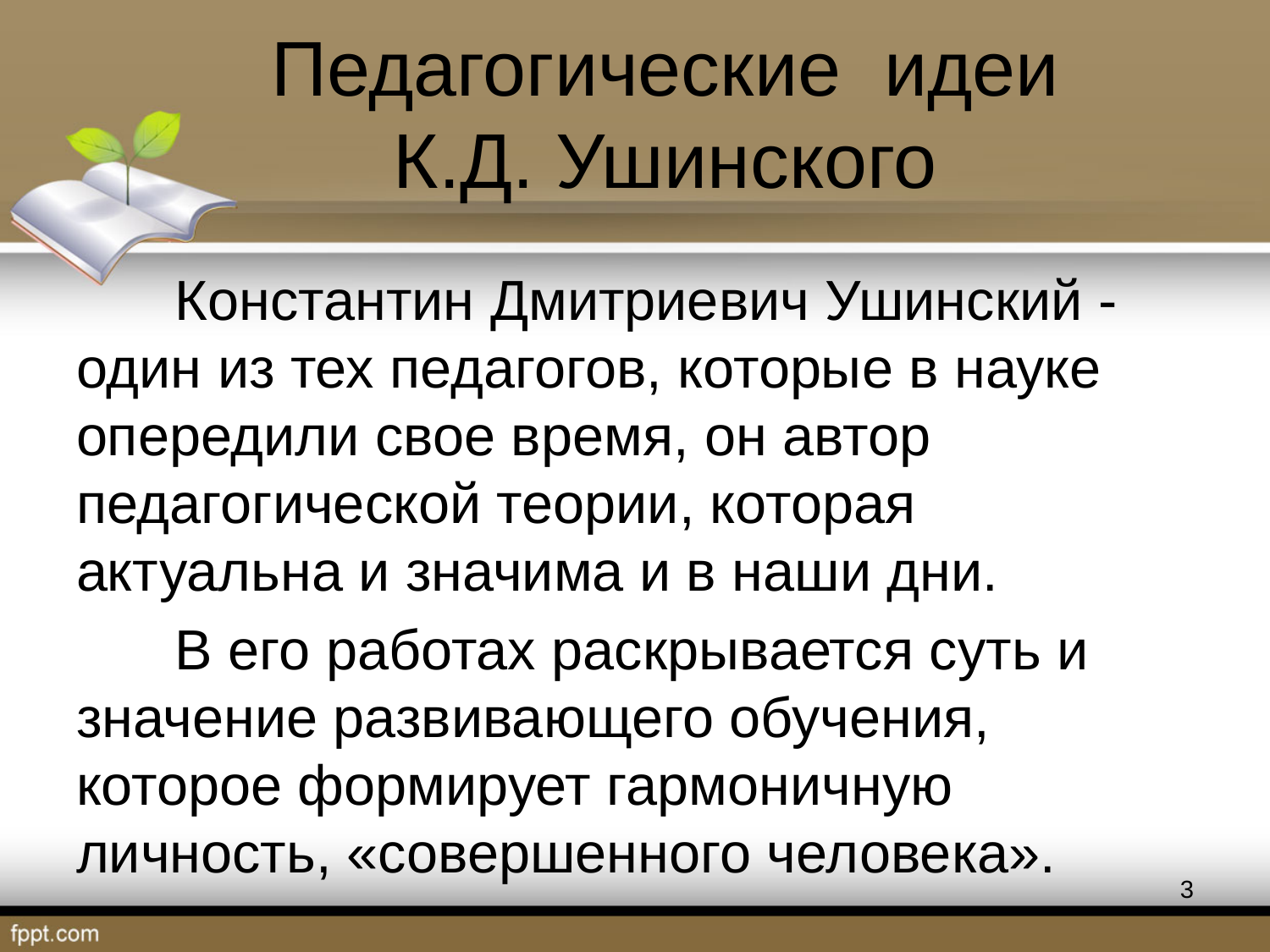

# Педагогические  идеи К.Д. Ушинского
Константин Дмитриевич Ушинский - один из тех педагогов, которые в науке опередили свое время, он автор педагогической теории, которая актуальна и значима и в наши дни.
В его работах раскрывается суть и значение развивающего обучения, которое формирует гармоничную личность, «совершенного человека».
3